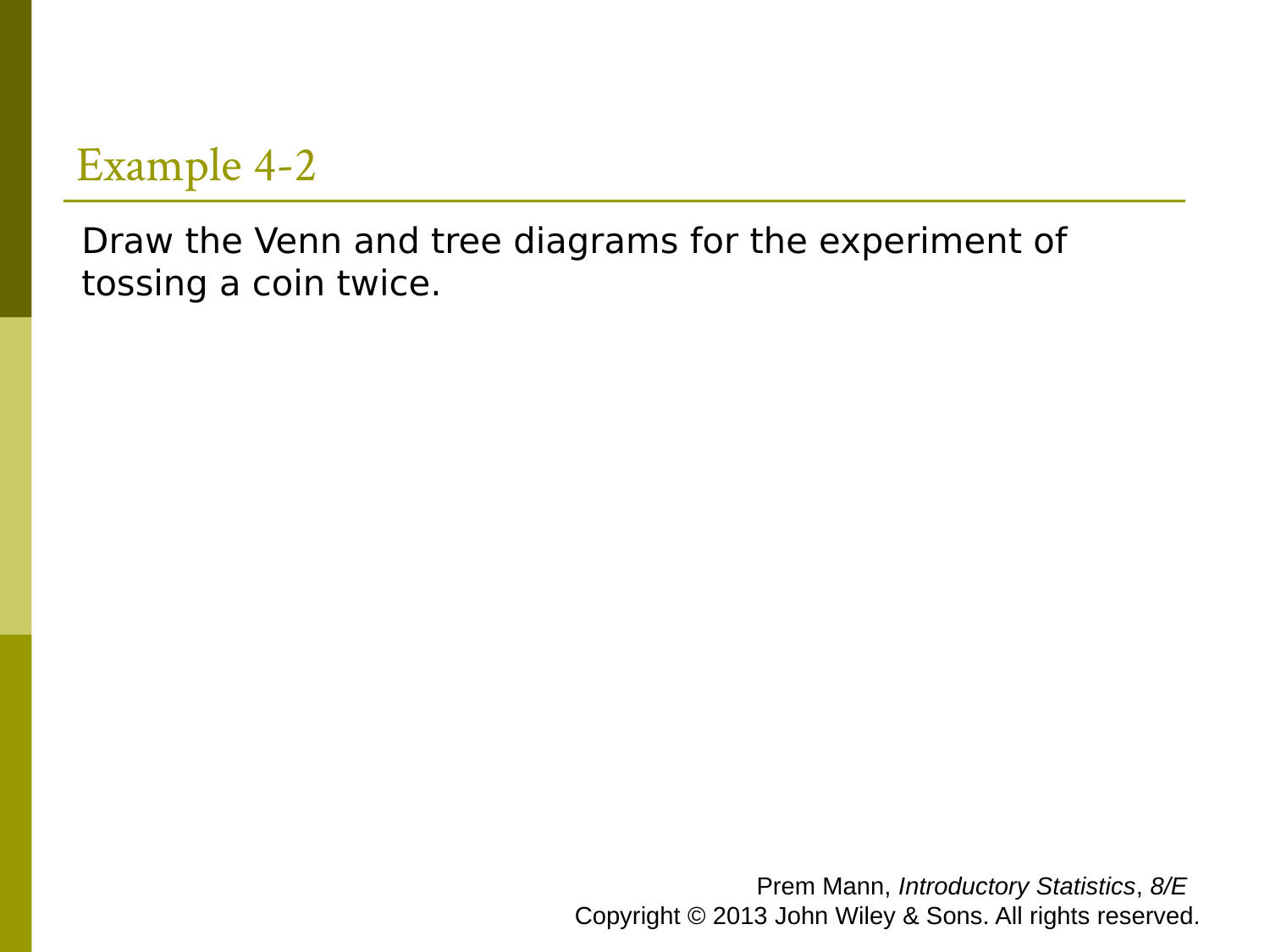

# Example 4-2
Draw the Venn and tree diagrams for the experiment of tossing a coin twice.
                          Prem Mann, Introductory Statistics, 8/E Copyright © 2013 John Wiley & Sons. All rights reserved.